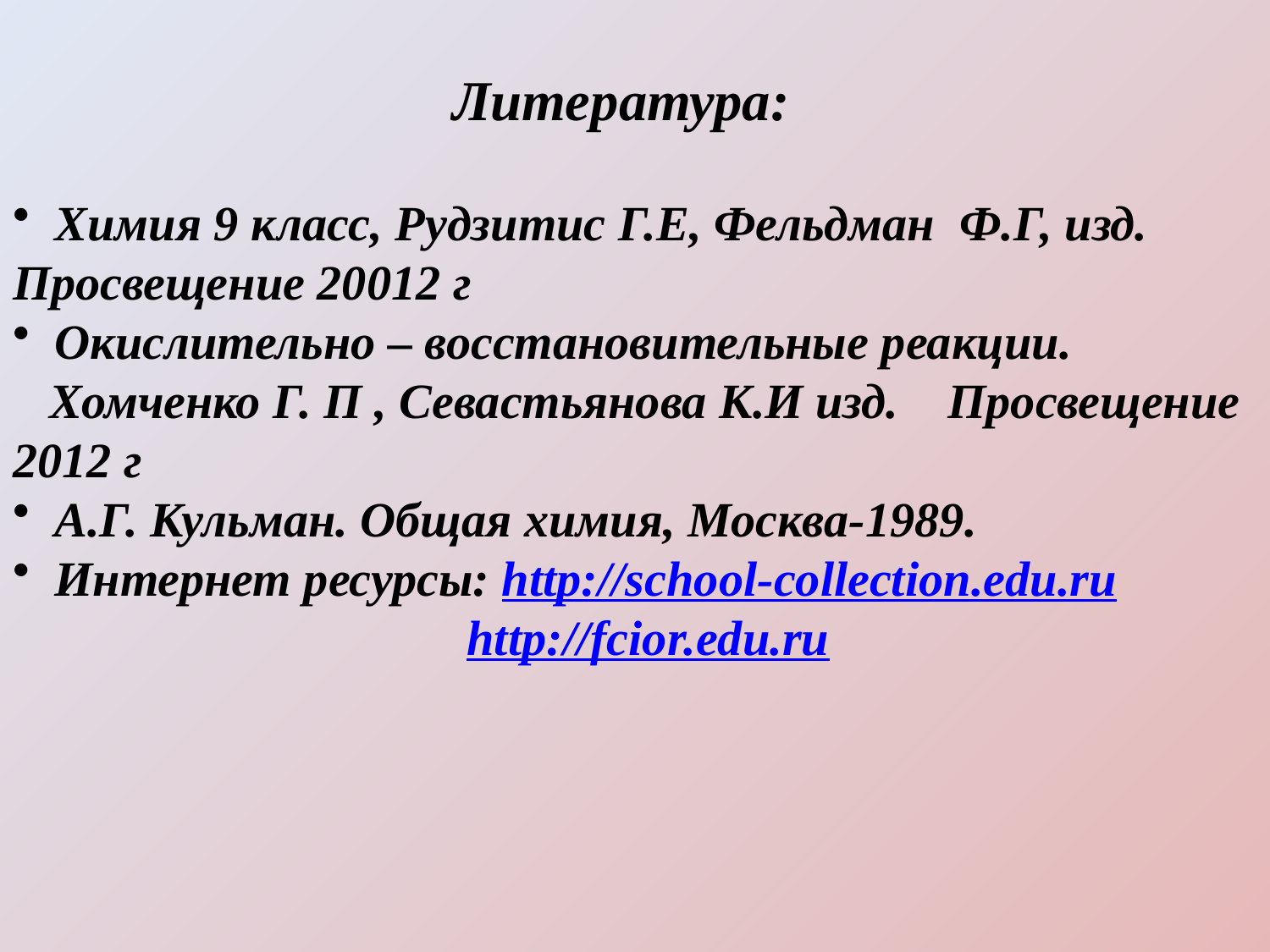

Литература:

  Химия 9 класс, Рудзитис Г.Е, Фельдман  Ф.Г, изд.   Просвещение 20012 г
  Окислительно – восстановительные реакции.                   Хомченко Г. П , Севастьянова К.И изд.    Просвещение 2012 г
  А.Г. Кульман. Общая химия, Москва-1989.
  Интернет ресурсы: http://school-collection.edu.ru
                                     http://fcior.edu.ru